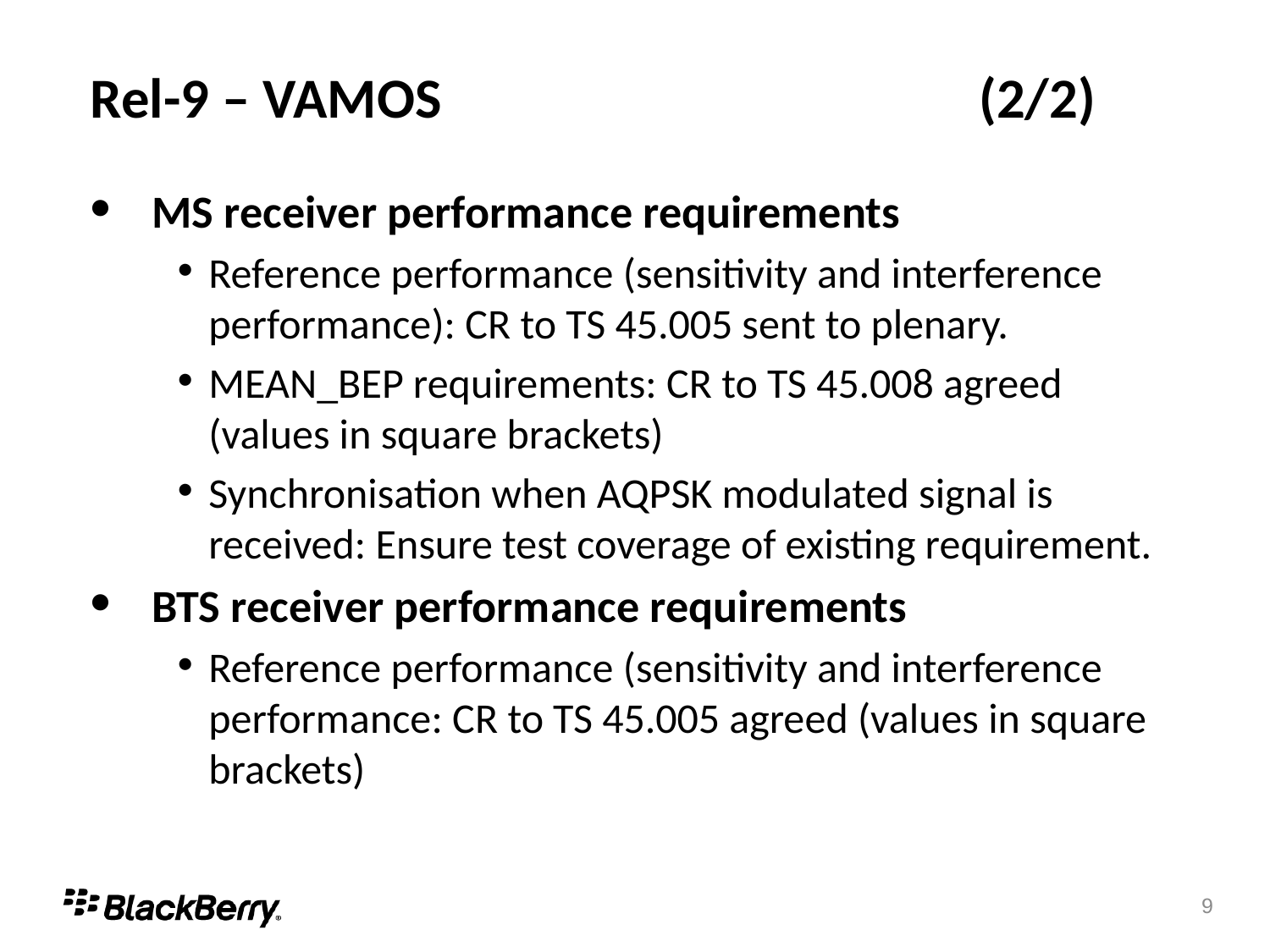

# Rel-9 – VAMOS 					(2/2)
MS receiver performance requirements
Reference performance (sensitivity and interference performance): CR to TS 45.005 sent to plenary.
MEAN_BEP requirements: CR to TS 45.008 agreed (values in square brackets)
Synchronisation when AQPSK modulated signal is received: Ensure test coverage of existing requirement.
BTS receiver performance requirements
Reference performance (sensitivity and interference performance: CR to TS 45.005 agreed (values in square brackets)
9